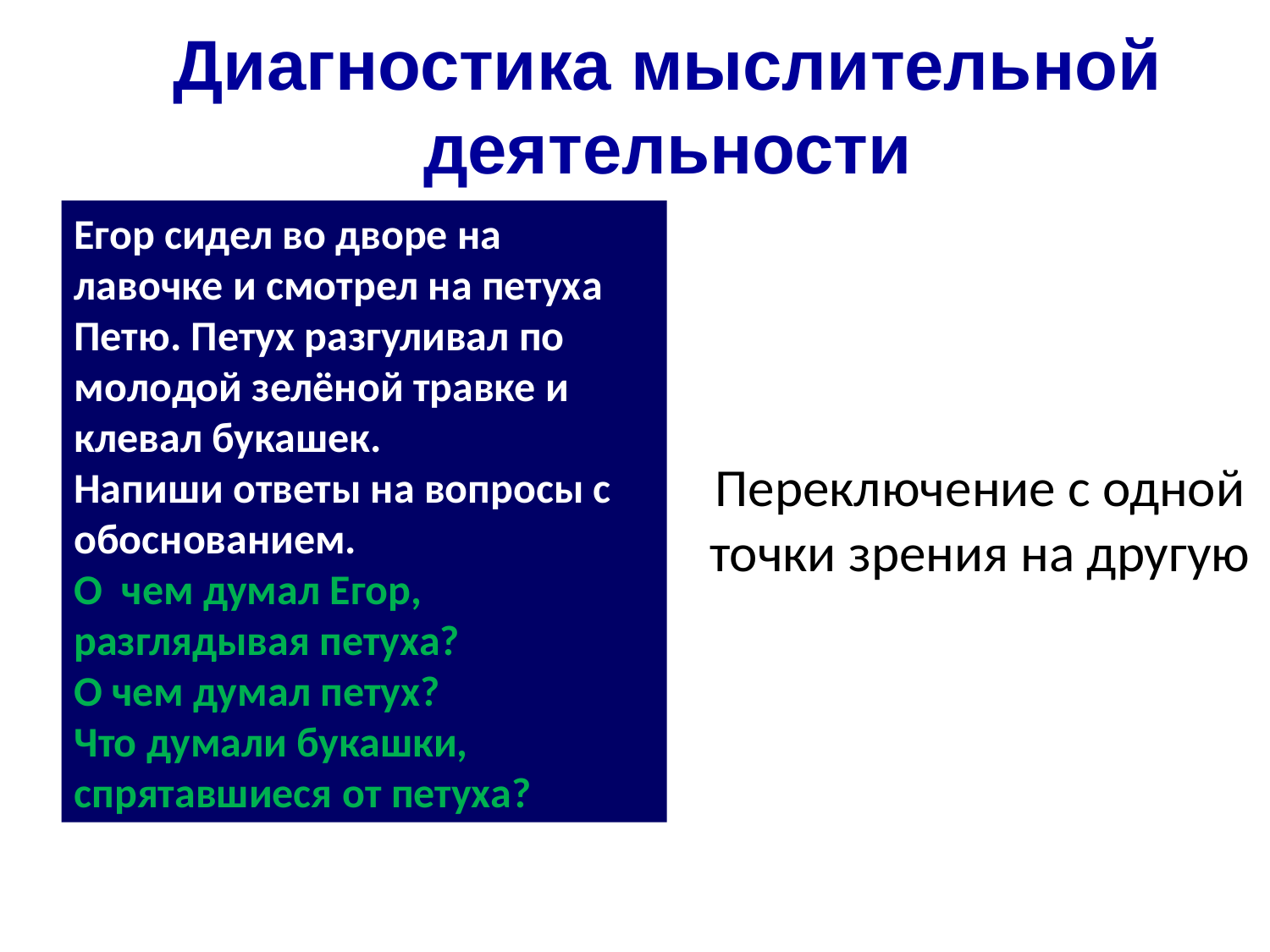

Диагностика мыслительной деятельности
Егор сидел во дворе на лавочке и смотрел на петуха Петю. Петух разгуливал по молодой зелёной травке и клевал букашек.
Напиши ответы на вопросы с обоснованием.
О  чем думал Егор, разглядывая петуха?
О чем думал петух?
Что думали букашки, спрятавшиеся от петуха?
# Переключение с одной точки зрения на другую